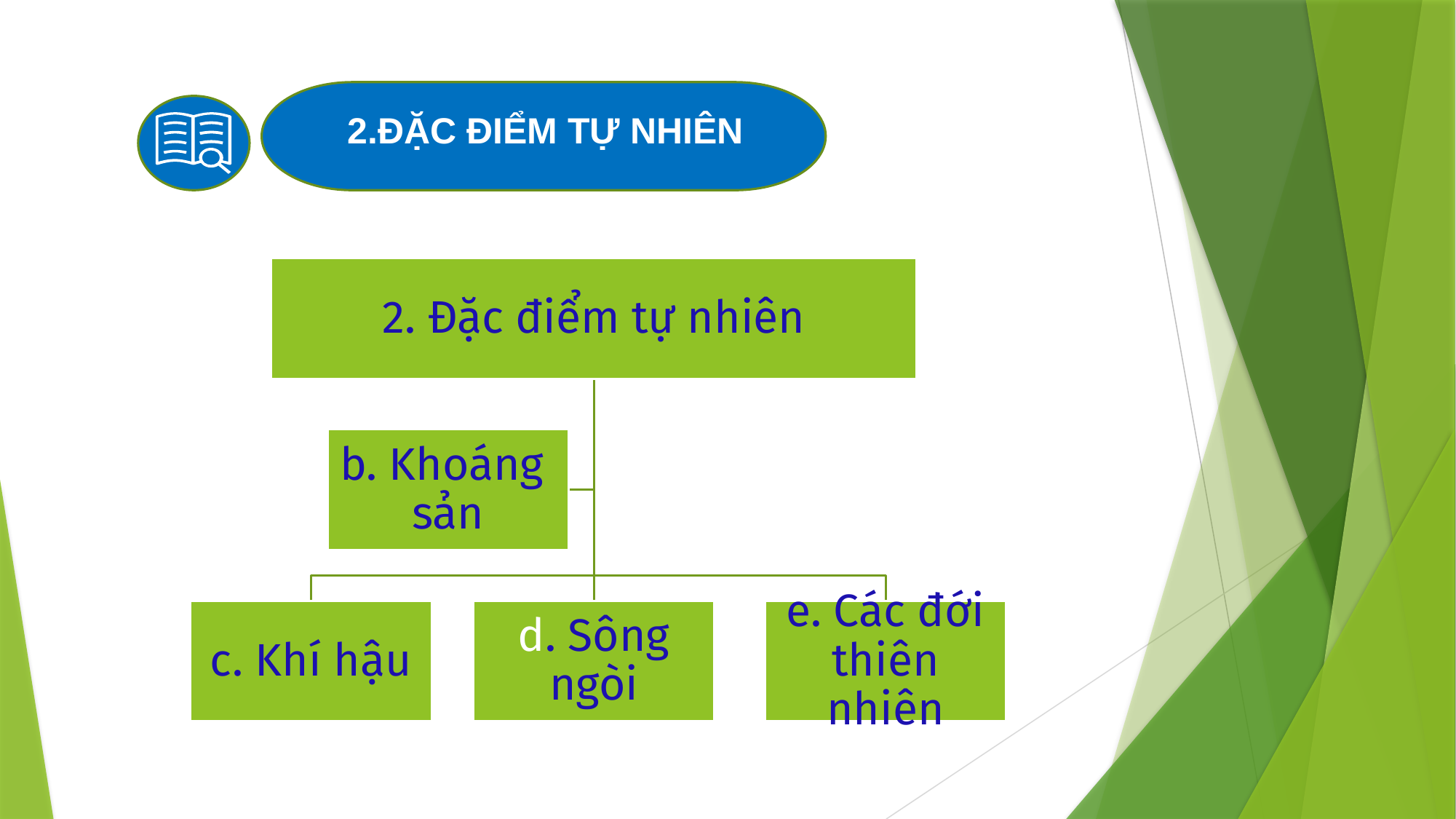

#

2.ĐẶC ĐIỂM TỰ NHIÊN
2. Đặc điểm tự nhiên
c. Khí hậu
d. Sông ngòi
e. Các đới thiên nhiên
b. Khoáng  sản